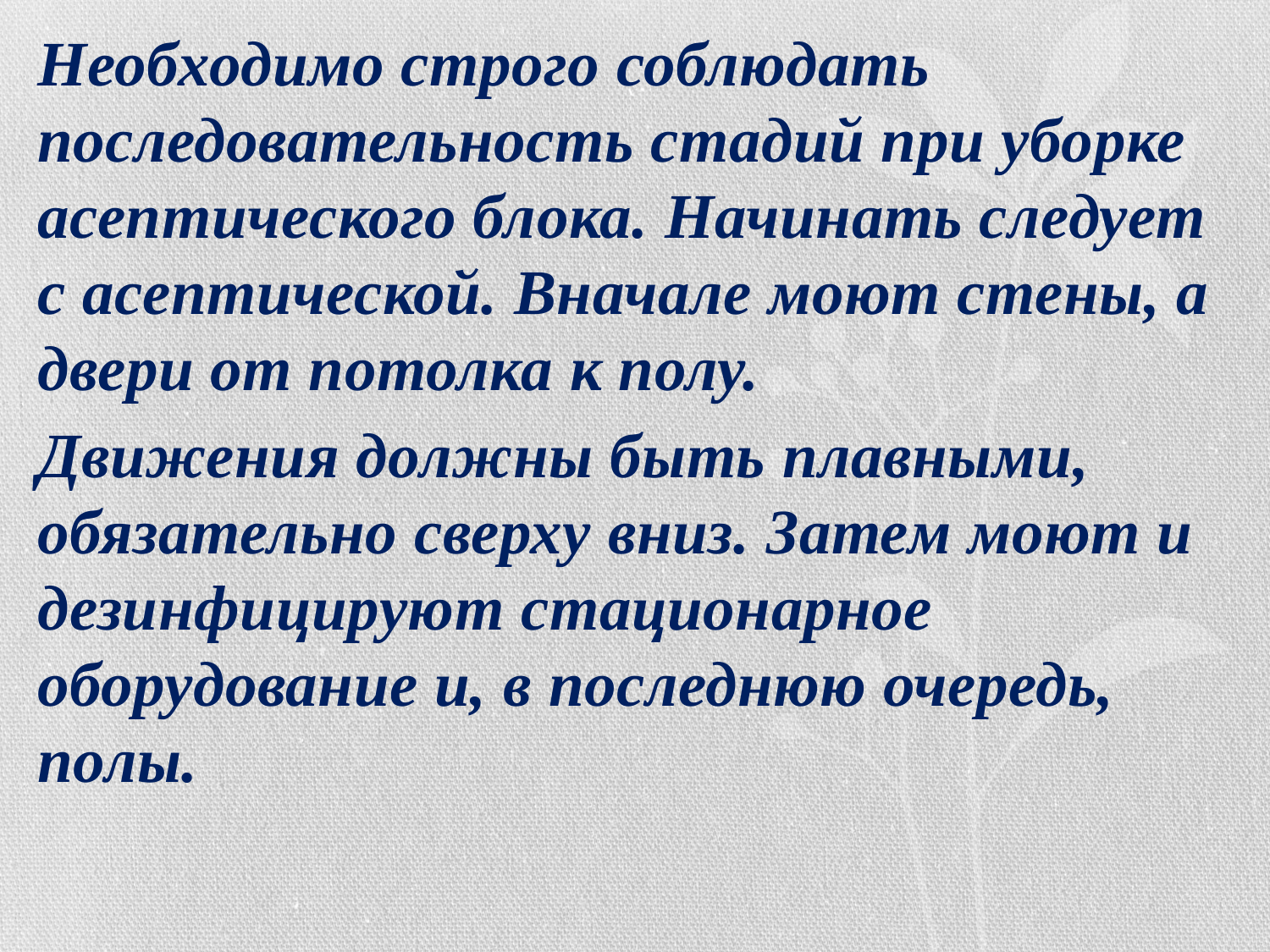

Необходимо строго соблюдать последовательность стадий при уборке асептического блока. Начинать следует с асептической. Вначале моют стены, а двери от потолка к полу.
Движения должны быть плавными, обязательно сверху вниз. Затем моют и дезинфицируют стационарное оборудование и, в последнюю очередь, полы.